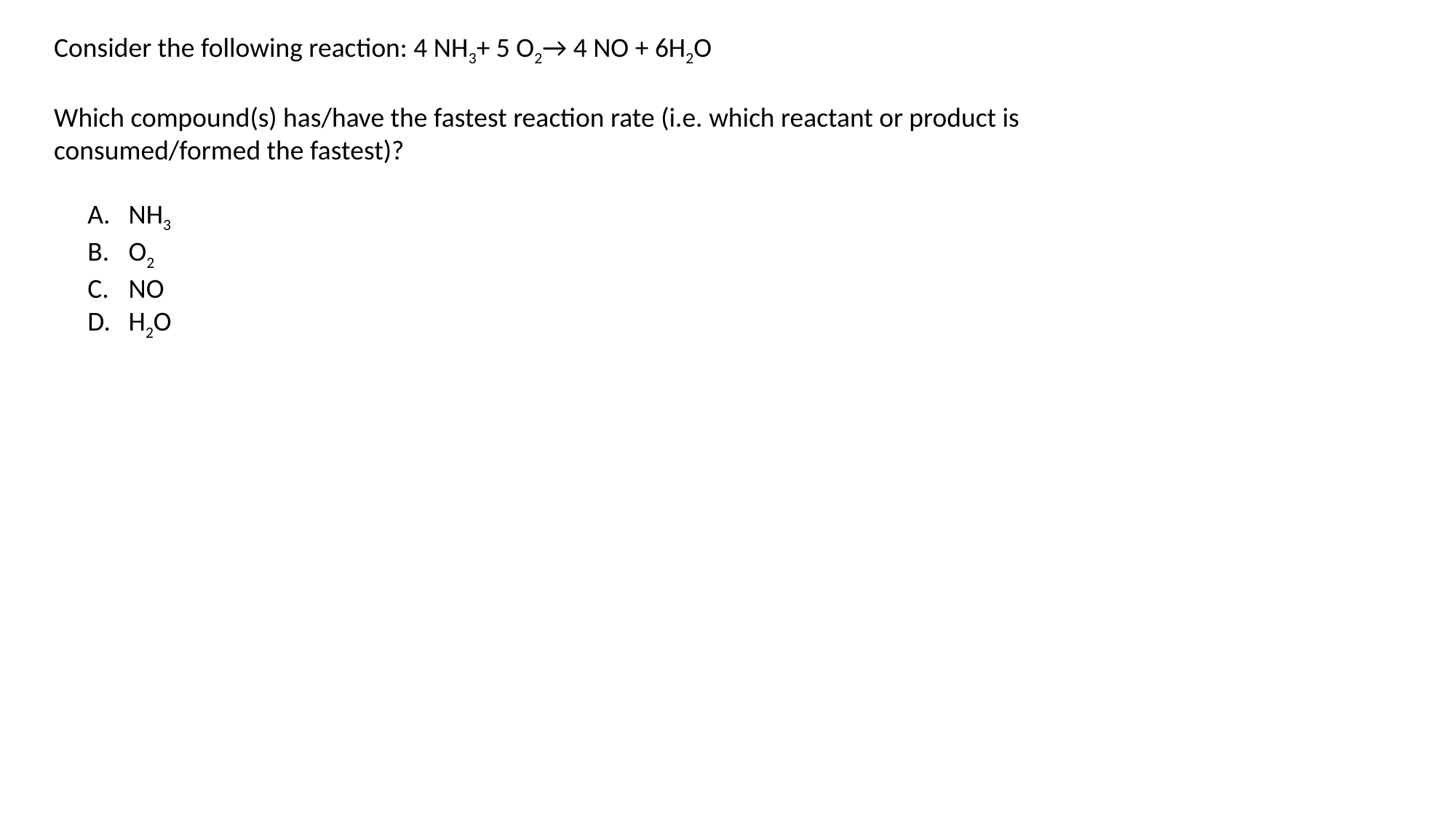

Consider the following reaction: 4 NH3+ 5 O2→ 4 NO + 6H2O

Which compound(s) has/have the fastest reaction rate (i.e. which reactant or product is consumed/formed the fastest)?
NH3
O2
NO
H2O